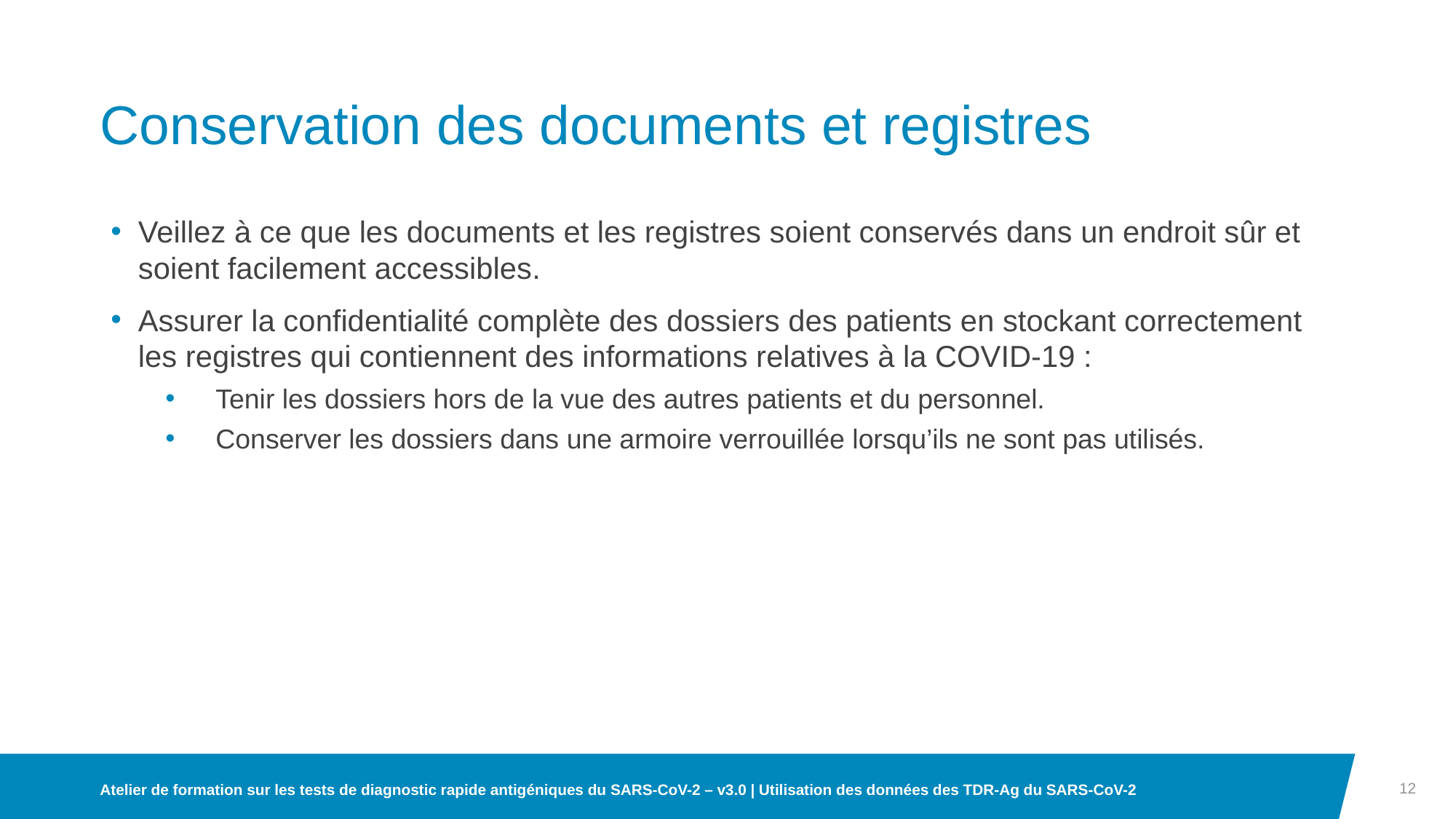

# Conservation des documents et registres
Veillez à ce que les documents et les registres soient conservés dans un endroit sûr et soient facilement accessibles.
Assurer la confidentialité complète des dossiers des patients en stockant correctement les registres qui contiennent des informations relatives à la COVID-19 :
   Tenir les dossiers hors de la vue des autres patients et du personnel.
   Conserver les dossiers dans une armoire verrouillée lorsqu’ils ne sont pas utilisés.

12
Atelier de formation sur les tests de diagnostic rapide antigéniques du SARS-CoV-2 – v3.0 | Utilisation des données des TDR-Ag du SARS-CoV-2